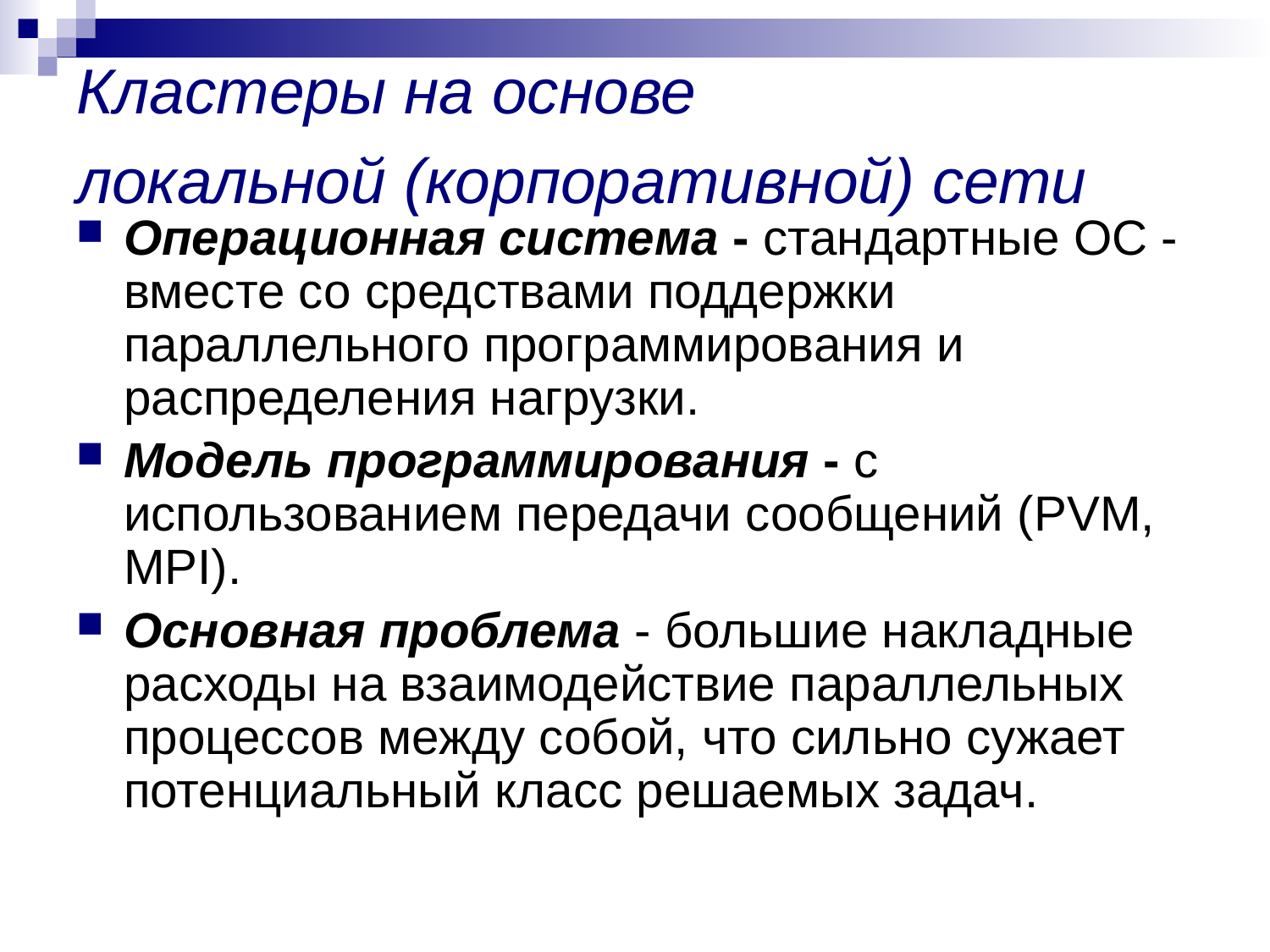

# Кластеры на основе локальной (корпоративной) сети
Операционная система - стандартные ОС - вместе со средствами поддержки параллельного программирования и распределения нагрузки.
Модель программирования - с использованием передачи сообщений (PVM, MPI).
Основная проблема - большие накладные расходы на взаимодействие параллельных процессов между собой, что сильно сужает потенциальный класс решаемых задач.